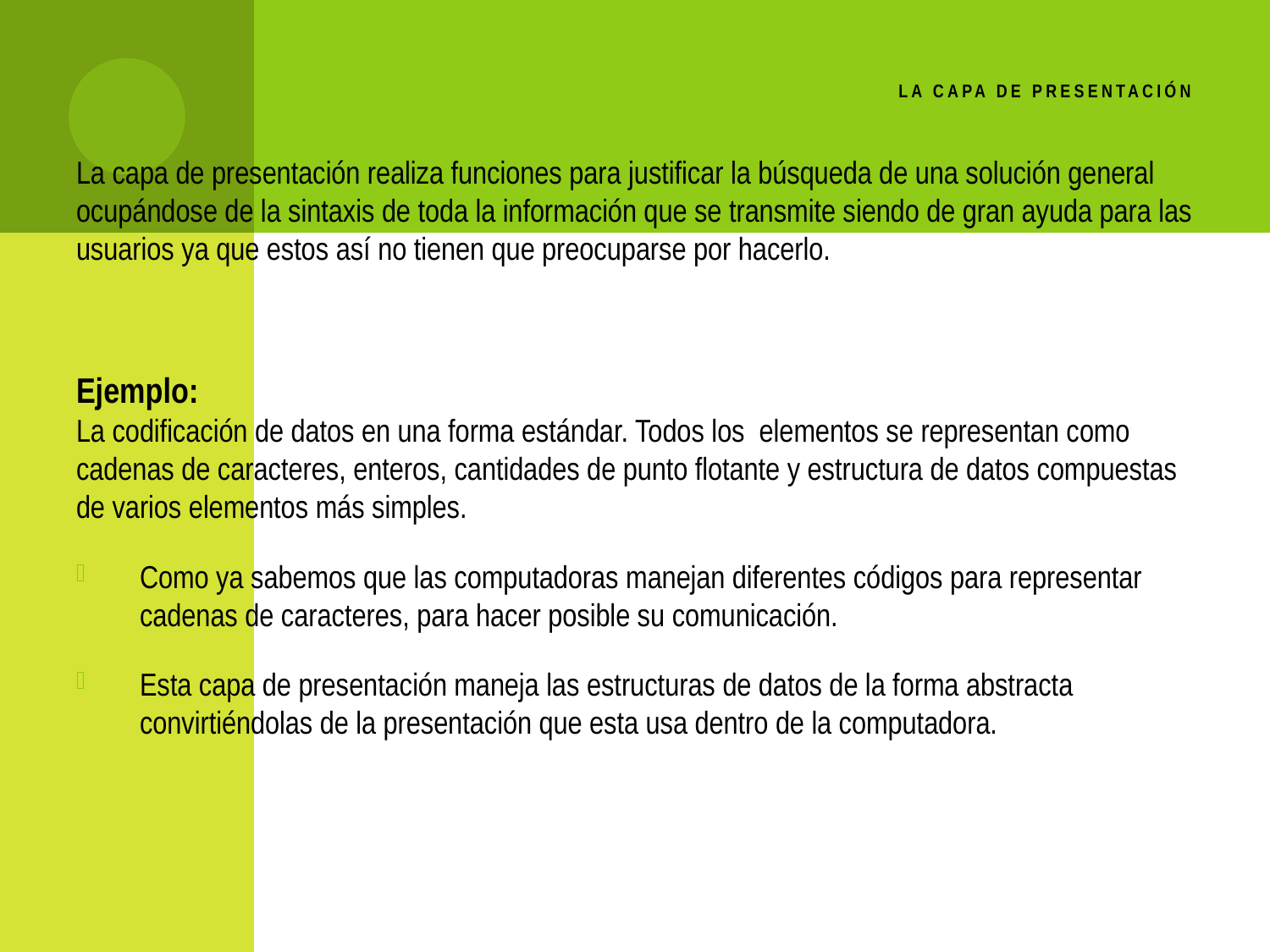

# La Capa de Presentación
La capa de presentación realiza funciones para justificar la búsqueda de una solución general ocupándose de la sintaxis de toda la información que se transmite siendo de gran ayuda para las usuarios ya que estos así no tienen que preocuparse por hacerlo.

Ejemplo:
La codificación de datos en una forma estándar. Todos los  elementos se representan como cadenas de caracteres, enteros, cantidades de punto flotante y estructura de datos compuestas de varios elementos más simples.
Como ya sabemos que las computadoras manejan diferentes códigos para representar cadenas de caracteres, para hacer posible su comunicación.
Esta capa de presentación maneja las estructuras de datos de la forma abstracta convirtiéndolas de la presentación que esta usa dentro de la computadora.